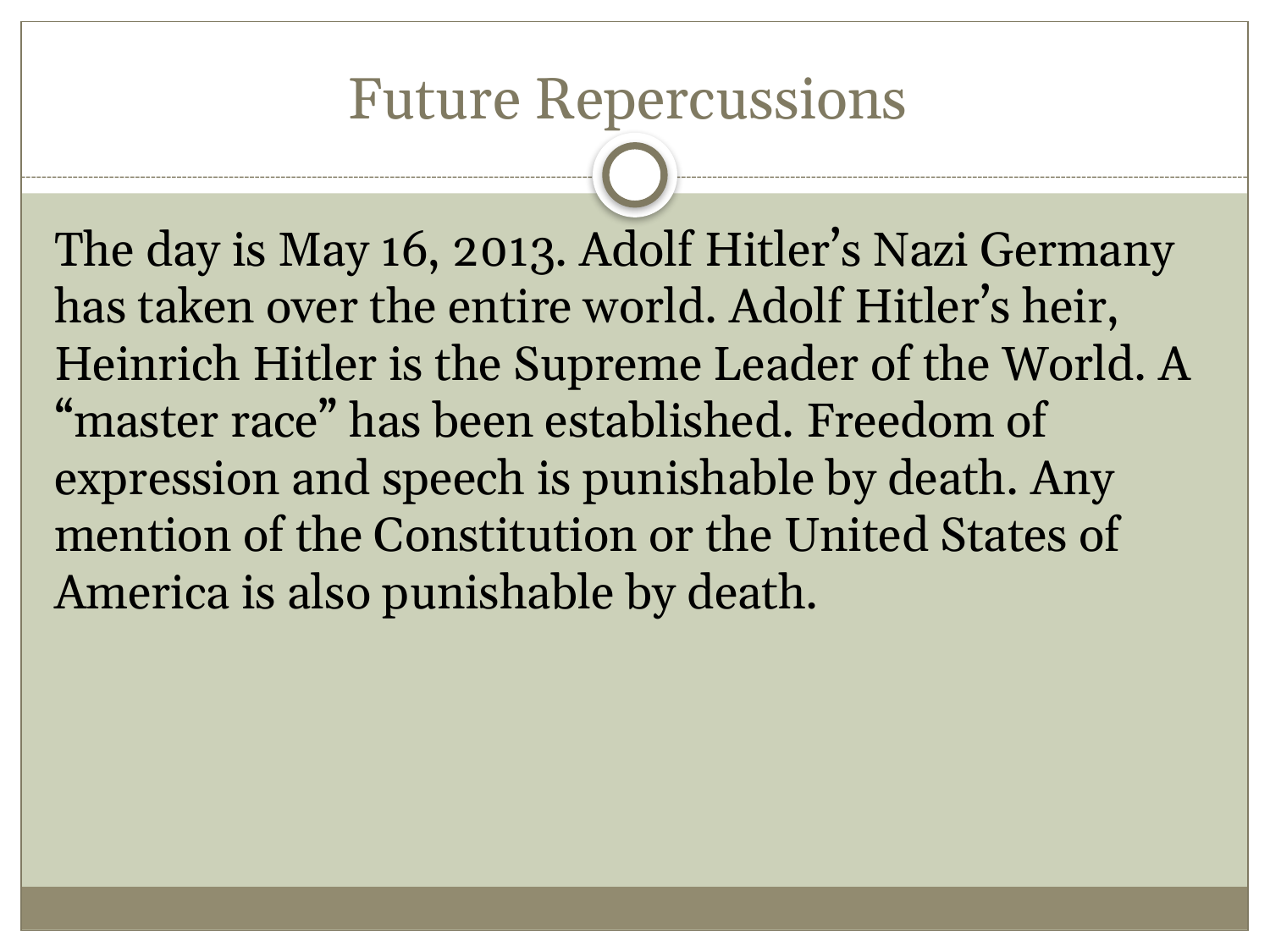

# Future Repercussions
The day is May 16, 2013. Adolf Hitler’s Nazi Germany has taken over the entire world. Adolf Hitler’s heir, Heinrich Hitler is the Supreme Leader of the World. A “master race” has been established. Freedom of expression and speech is punishable by death. Any mention of the Constitution or the United States of America is also punishable by death.